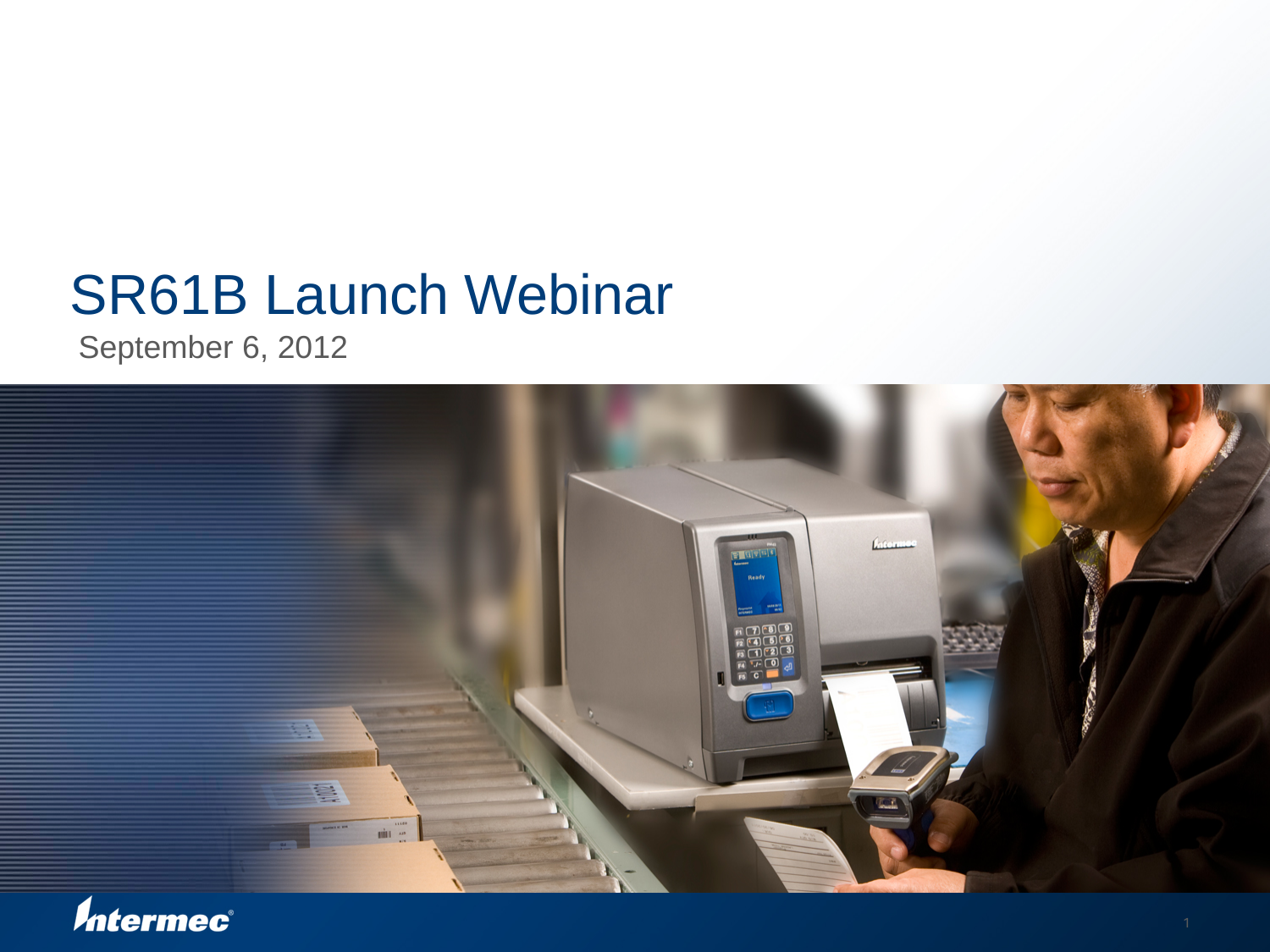

# SR61B Launch Webinar
September 6, 2012